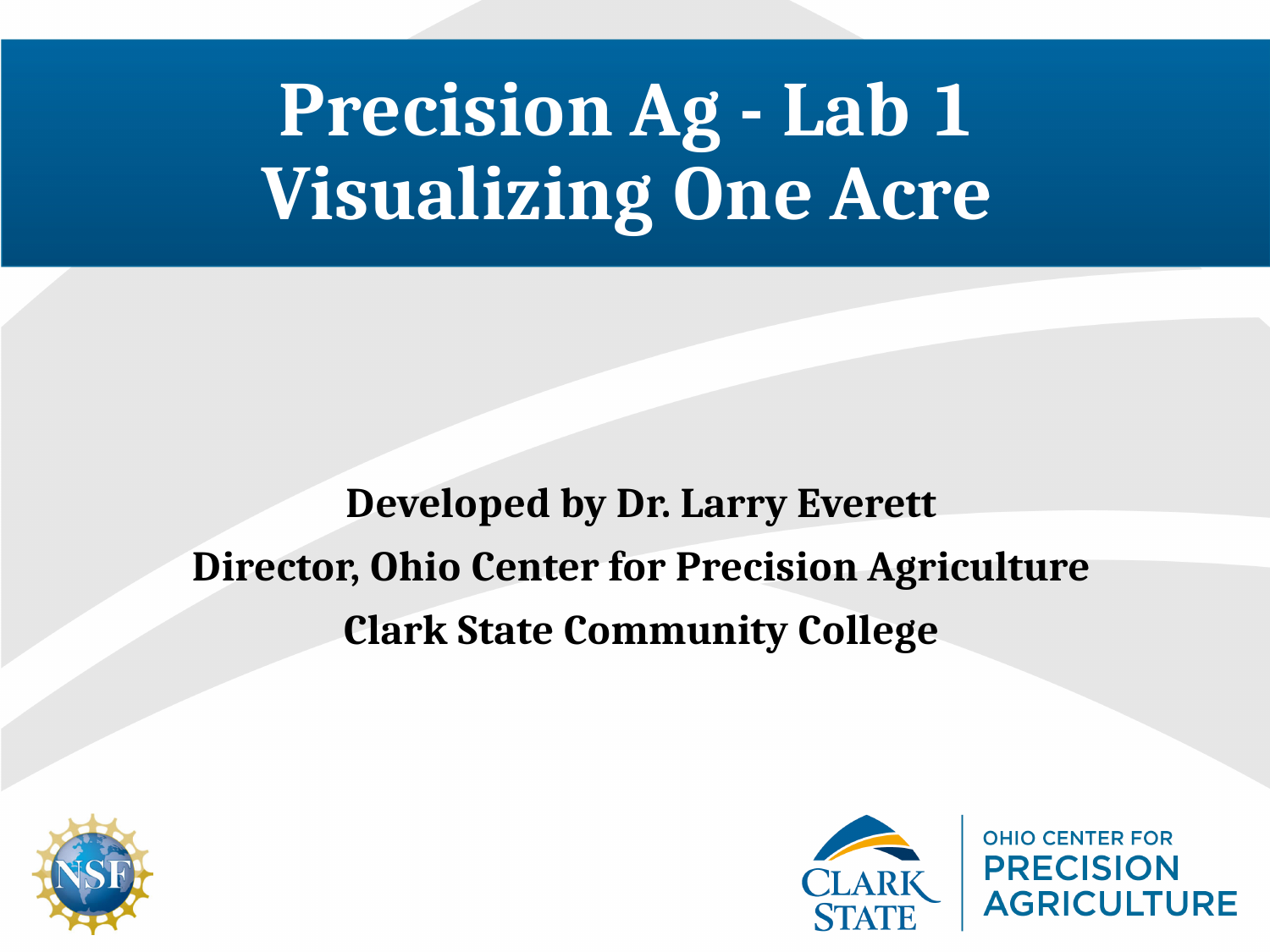

# Precision Ag - Lab 1 Visualizing One Acre
Developed by Dr. Larry Everett
Director, Ohio Center for Precision Agriculture
Clark State Community College